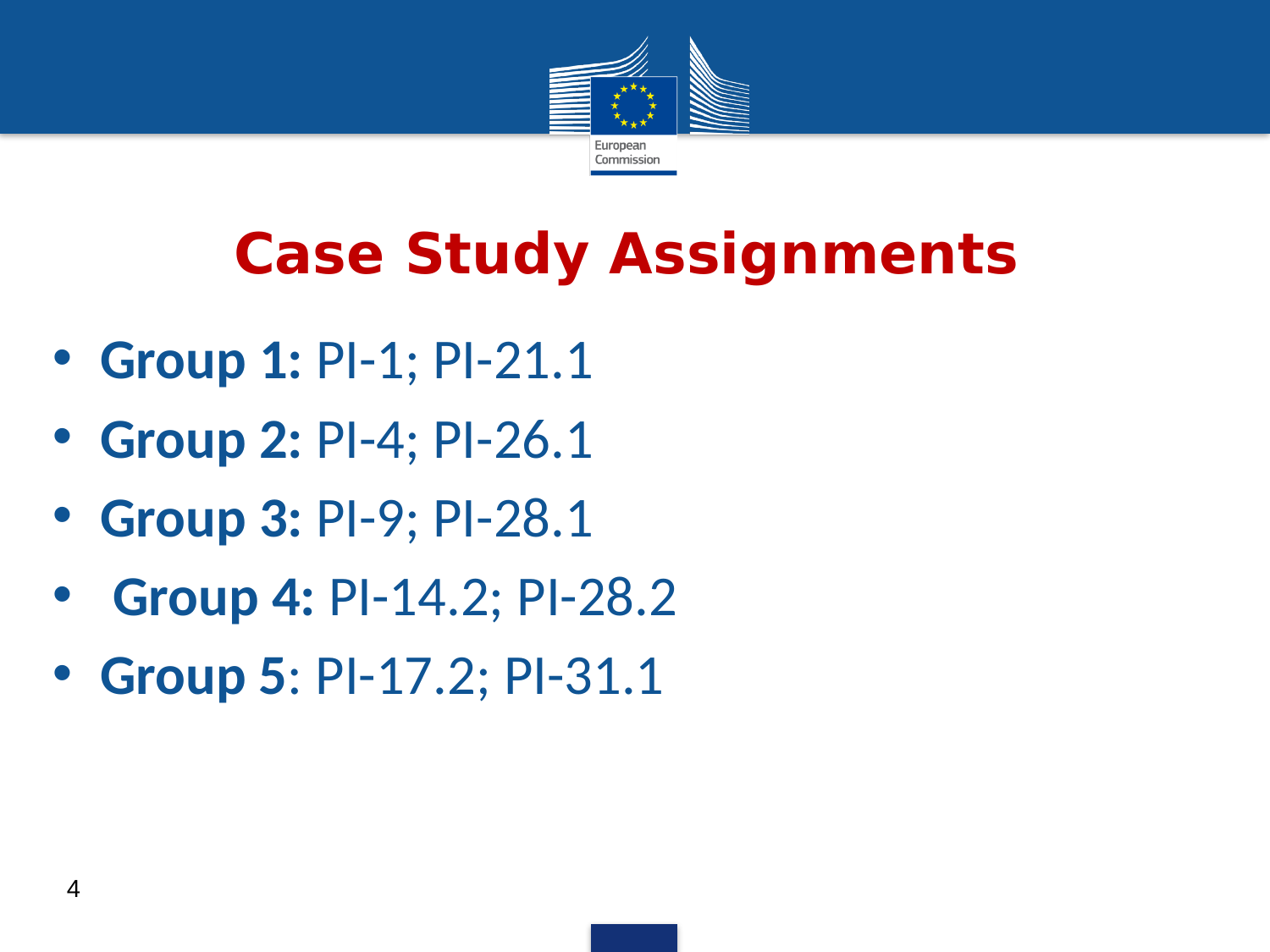

# Case Study Assignments
Group 1: PI-1; PI-21.1
Group 2: PI-4; PI-26.1
Group 3: PI-9; PI-28.1
 Group 4: PI-14.2; PI-28.2
Group 5: PI-17.2; PI-31.1

4